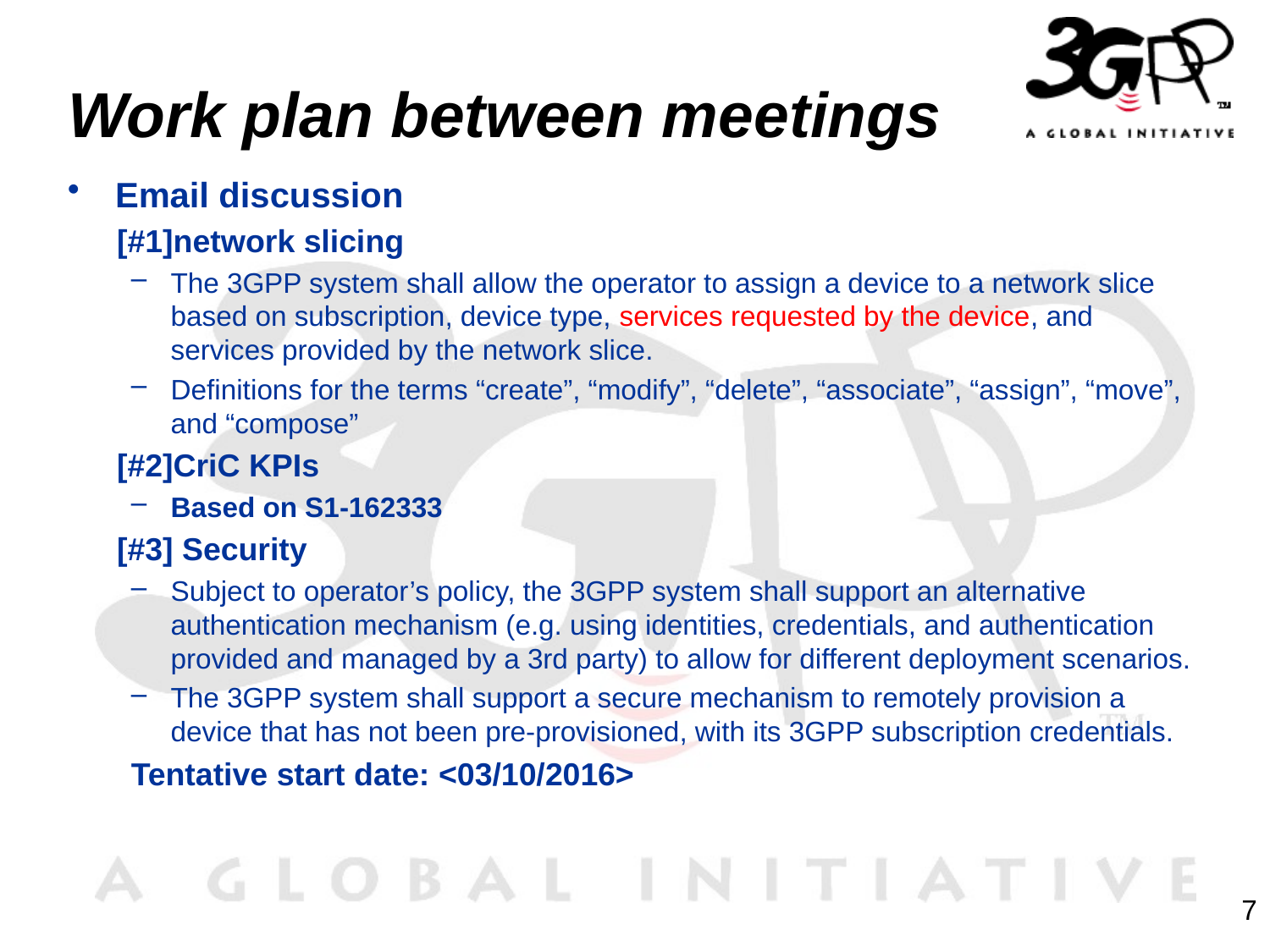

# Work plan between meetings
Email discussion
[#1]network slicing
The 3GPP system shall allow the operator to assign a device to a network slice based on subscription, device type, services requested by the device, and services provided by the network slice.
Definitions for the terms “create”, “modify”, “delete”, “associate”, “assign”, “move”, and “compose”
[#2]CriC KPIs
Based on S1-162333
[#3] Security
Subject to operator’s policy, the 3GPP system shall support an alternative authentication mechanism (e.g. using identities, credentials, and authentication provided and managed by a 3rd party) to allow for different deployment scenarios.
The 3GPP system shall support a secure mechanism to remotely provision a device that has not been pre-provisioned, with its 3GPP subscription credentials.
Tentative start date: <03/10/2016>
7